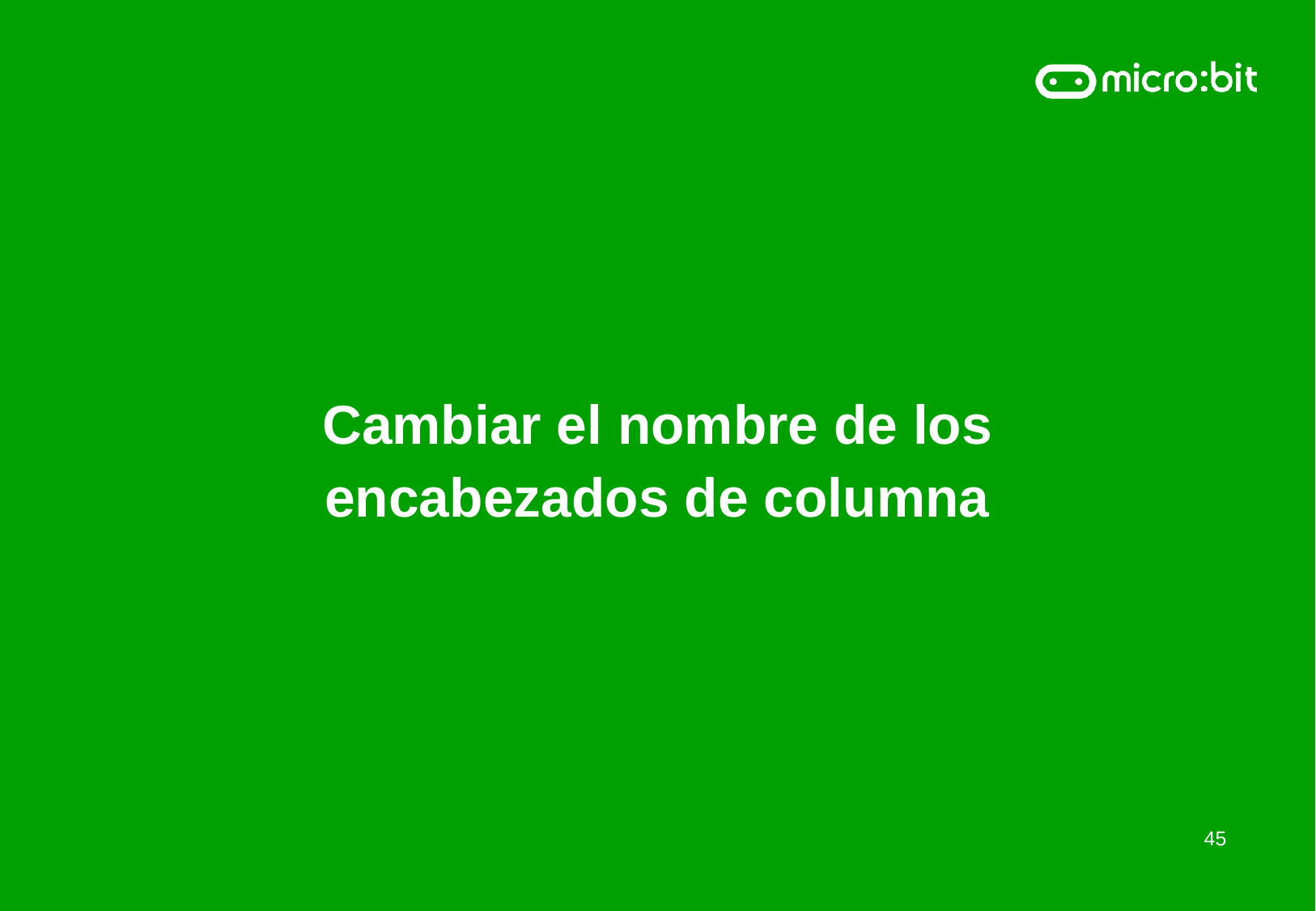

Cambiar el nombre de los encabezados de columna
45